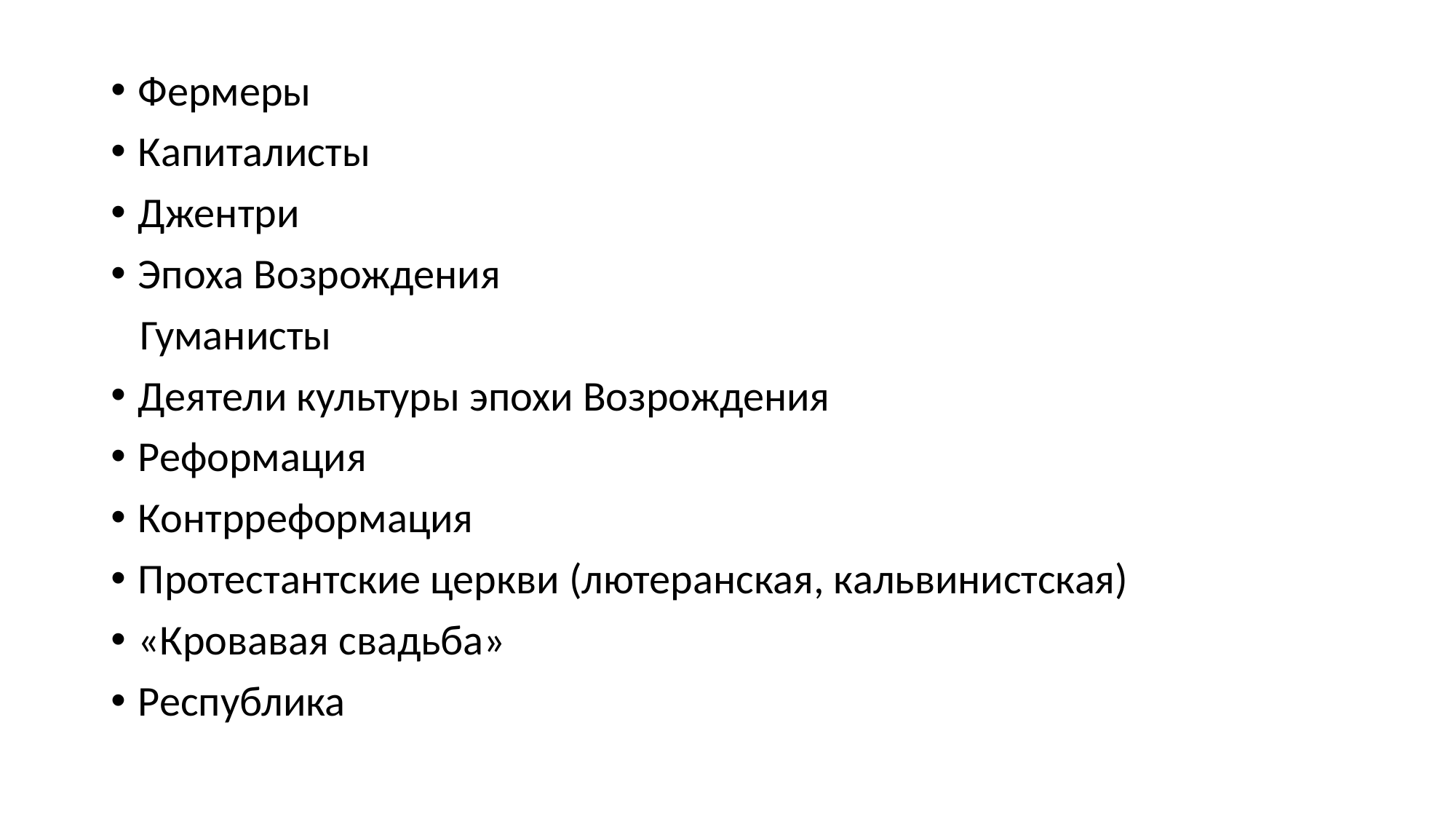

Фермеры
Капиталисты
Джентри
Эпоха Возрождения
   Гуманисты
Деятели культуры эпохи Возрождения
Реформация
Контрреформация
Протестантские церкви (лютеранская, кальвинистская)
«Кровавая свадьба»
Республика